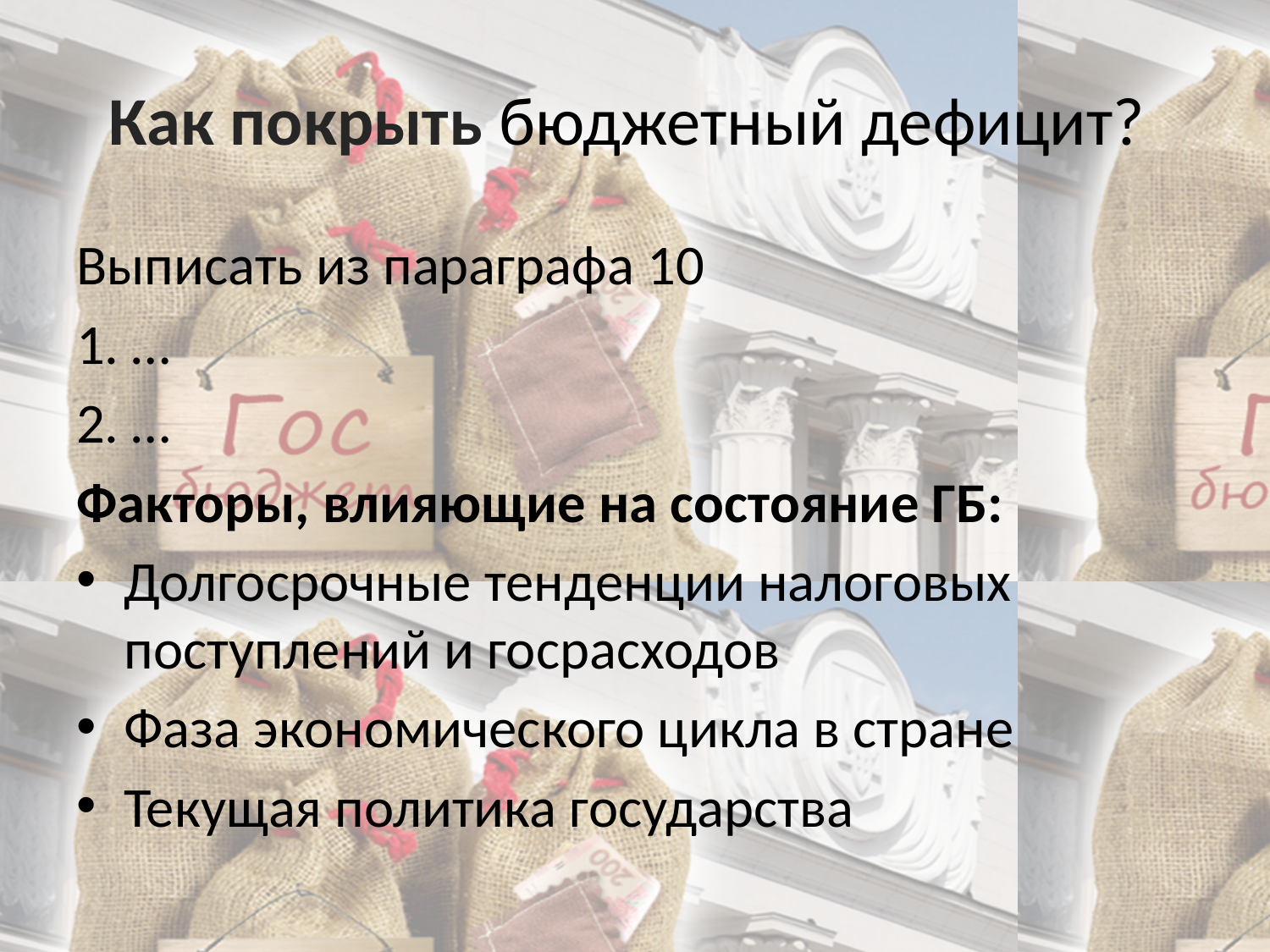

# Как покрыть бюджетный дефицит?
Выписать из параграфа 10
1. …
2. …
Факторы, влияющие на состояние ГБ:
Долгосрочные тенденции налоговых поступлений и госрасходов
Фаза экономического цикла в стране
Текущая политика государства